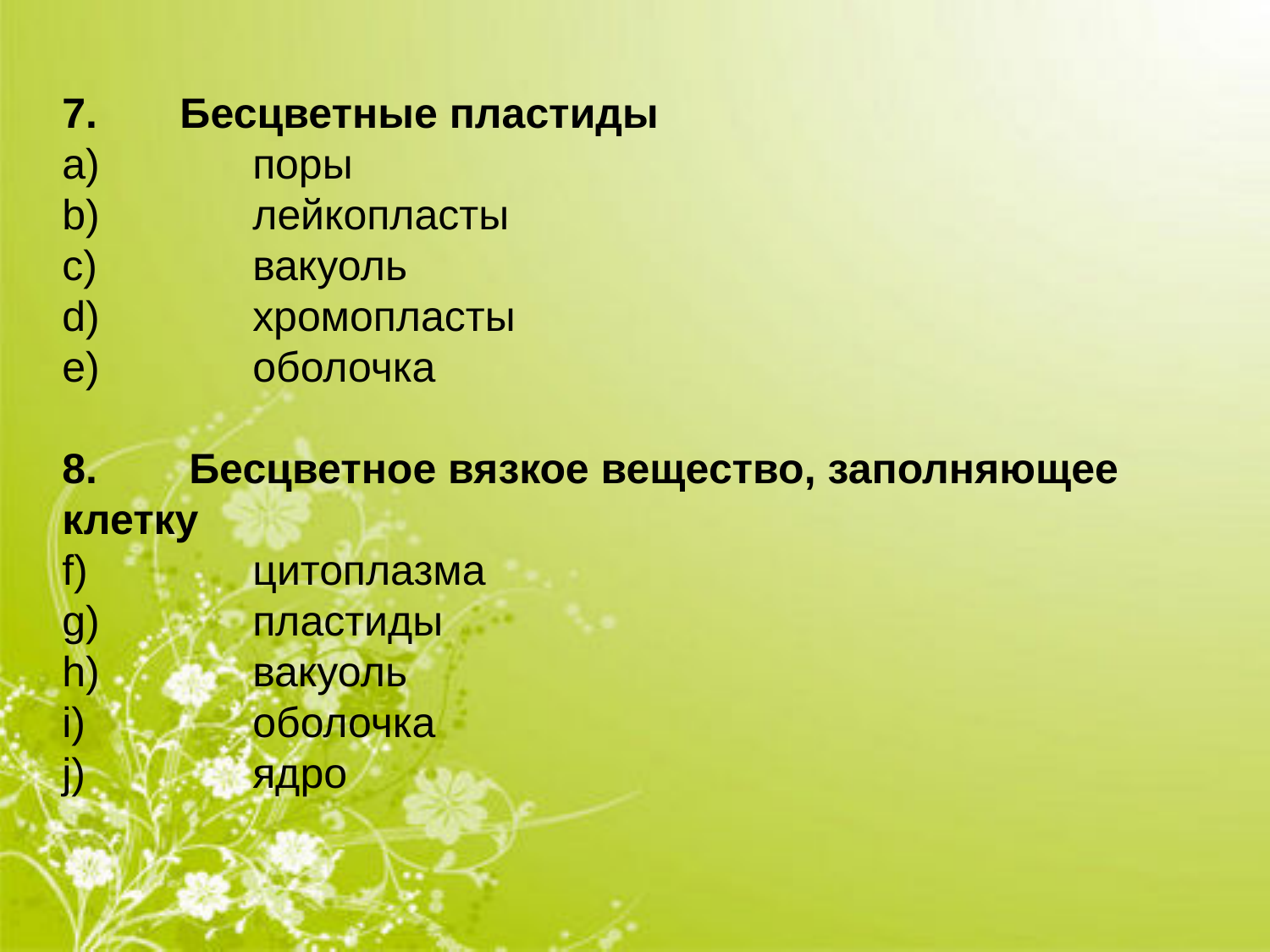

7.       Бесцветные пластиды
	поры
	лейкопласты
	вакуоль
	хромопласты
	оболочка

8. 	Бесцветное вязкое вещество, заполняющее клетку
	цитоплазма
	пластиды
	вакуоль
	оболочка
	ядро